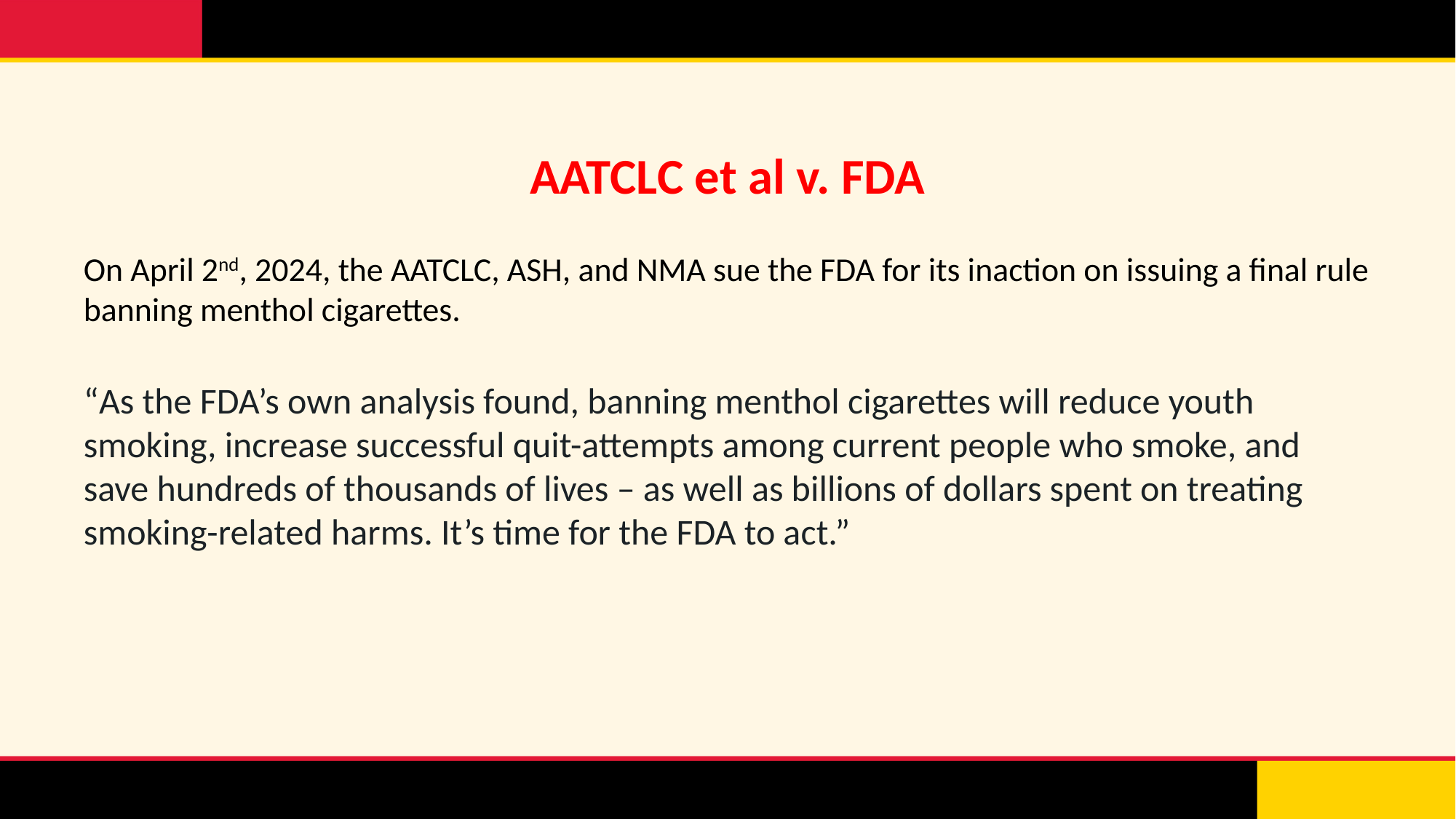

# AATCLC et al v. FDA
On April 2nd, 2024, the AATCLC, ASH, and NMA sue the FDA for its inaction on issuing a final rule banning menthol cigarettes.

“As the FDA’s own analysis found, banning menthol cigarettes will reduce youth smoking, increase successful quit-attempts among current people who smoke, and save hundreds of thousands of lives – as well as billions of dollars spent on treating smoking-related harms. It’s time for the FDA to act.”